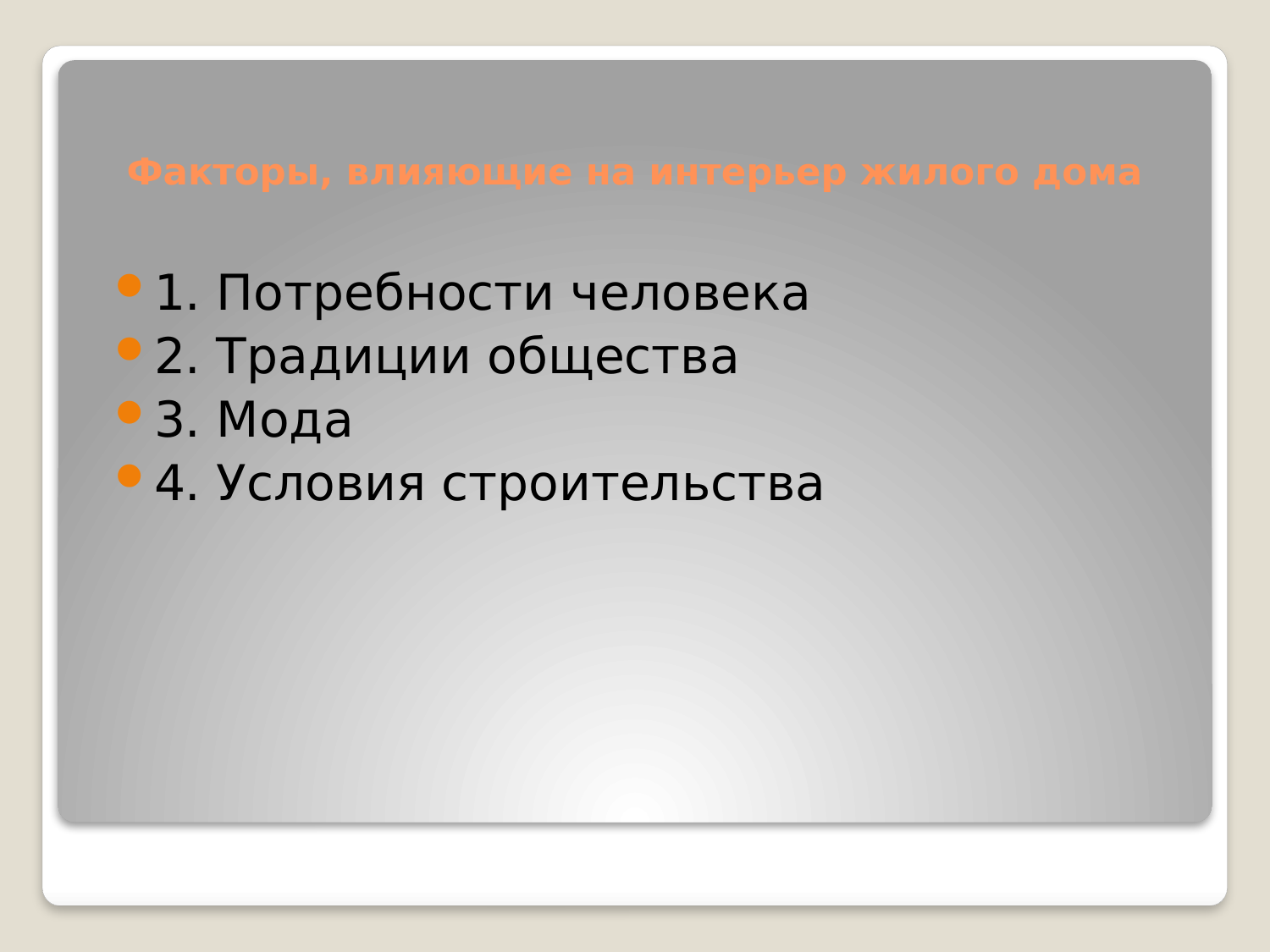

# Факторы, влияющие на интерьер жилого дома
1. Потребности человека
2. Традиции общества
3. Мода
4. Условия строительства